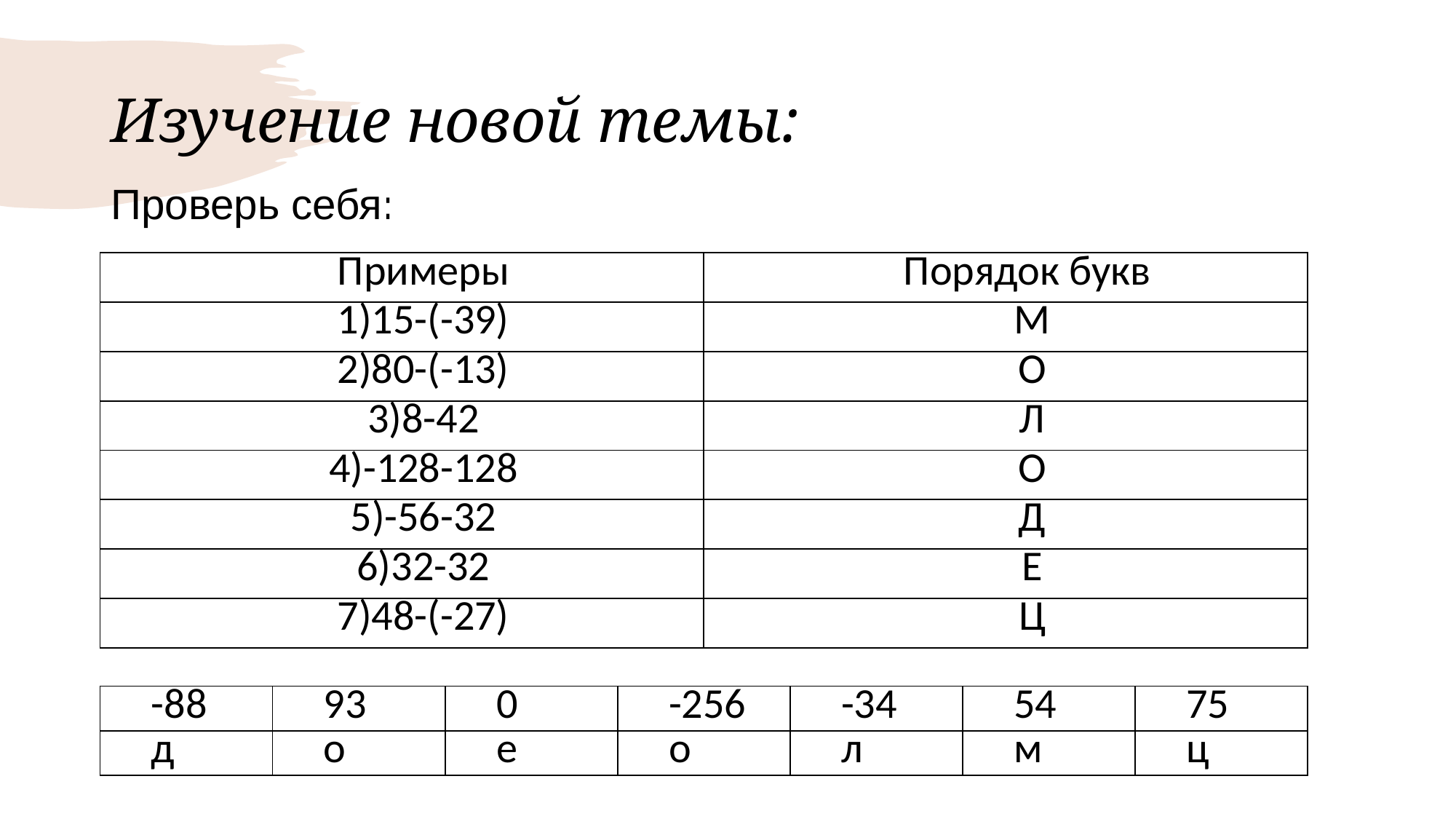

# Изучение новой темы:
Проверь себя:

| Примеры | Порядок букв |
| --- | --- |
| 1)15-(-39) | М |
| 2)80-(-13) | О |
| 3)8-42 | Л |
| 4)-128-128 | О |
| 5)-56-32 | Д |
| 6)32-32 | Е |
| 7)48-(-27) | Ц |
| -88 | 93 | 0 | -256 | -34 | 54 | 75 |
| --- | --- | --- | --- | --- | --- | --- |
| д | о | е | о | л | м | ц |